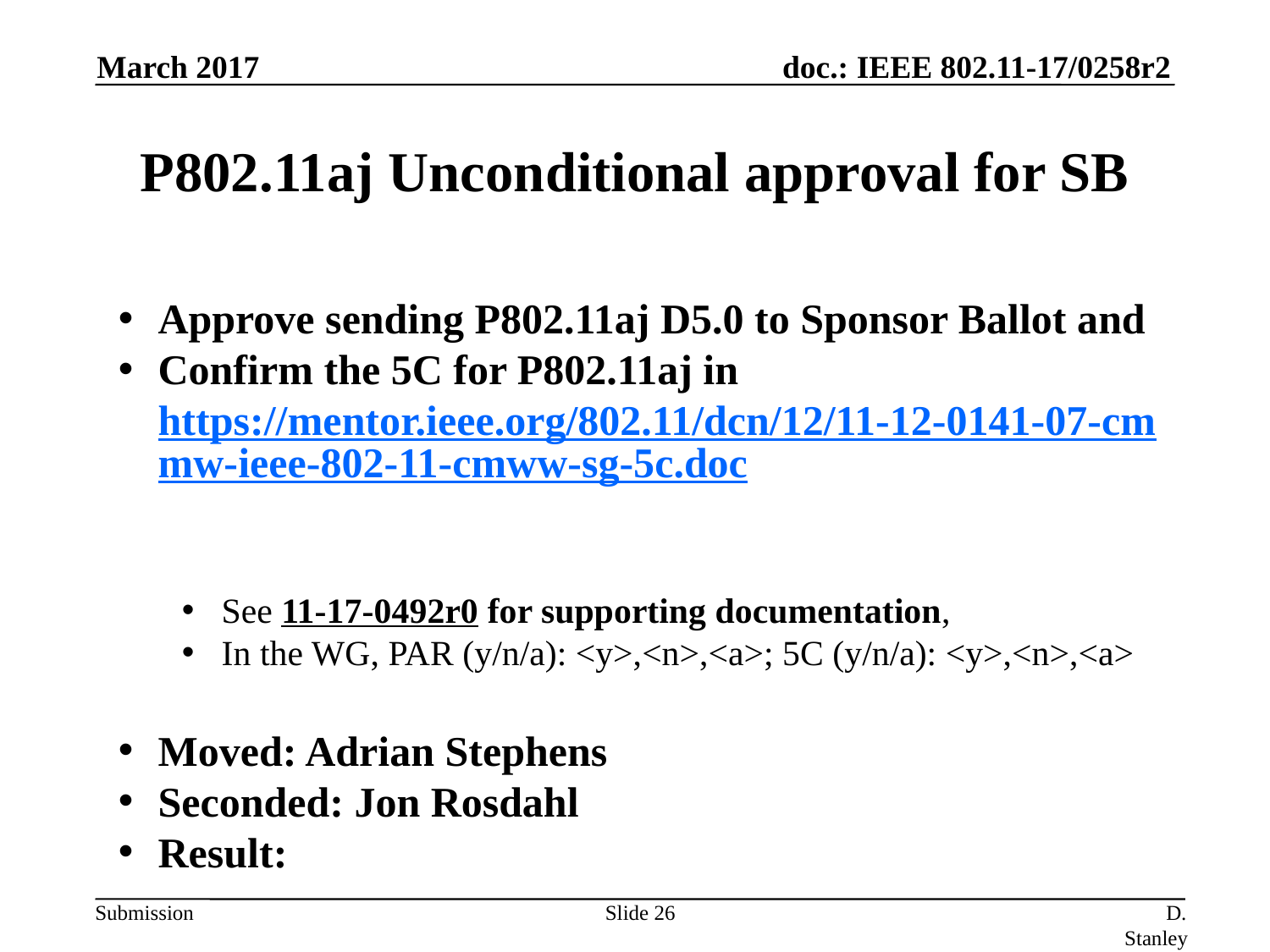

March 2017
# P802.11aj Unconditional approval for SB
Approve sending P802.11aj D5.0 to Sponsor Ballot and
Confirm the 5C for P802.11aj in https://mentor.ieee.org/802.11/dcn/12/11-12-0141-07-cmmw-ieee-802-11-cmww-sg-5c.doc

See 11-17-0492r0 for supporting documentation,
In the WG, PAR (y/n/a): <y>,<n>,<a>; 5C (y/n/a): <y>,<n>,<a>

Moved: Adrian Stephens
Seconded: Jon Rosdahl
Result:
Slide 26
D. Stanley, HP Enterprise